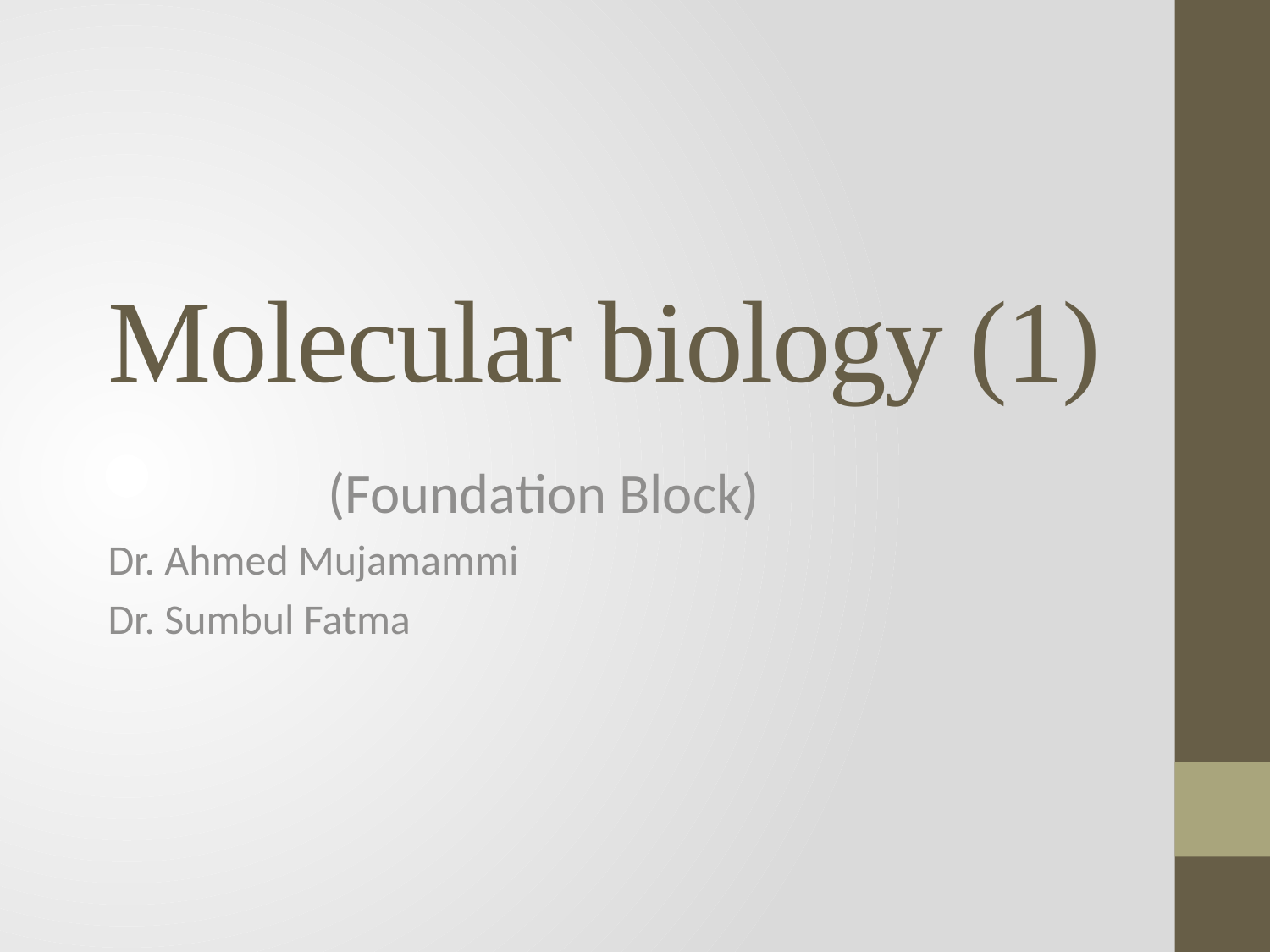

# Molecular biology (1)
(Foundation Block)
Dr. Ahmed Mujamammi
Dr. Sumbul Fatma